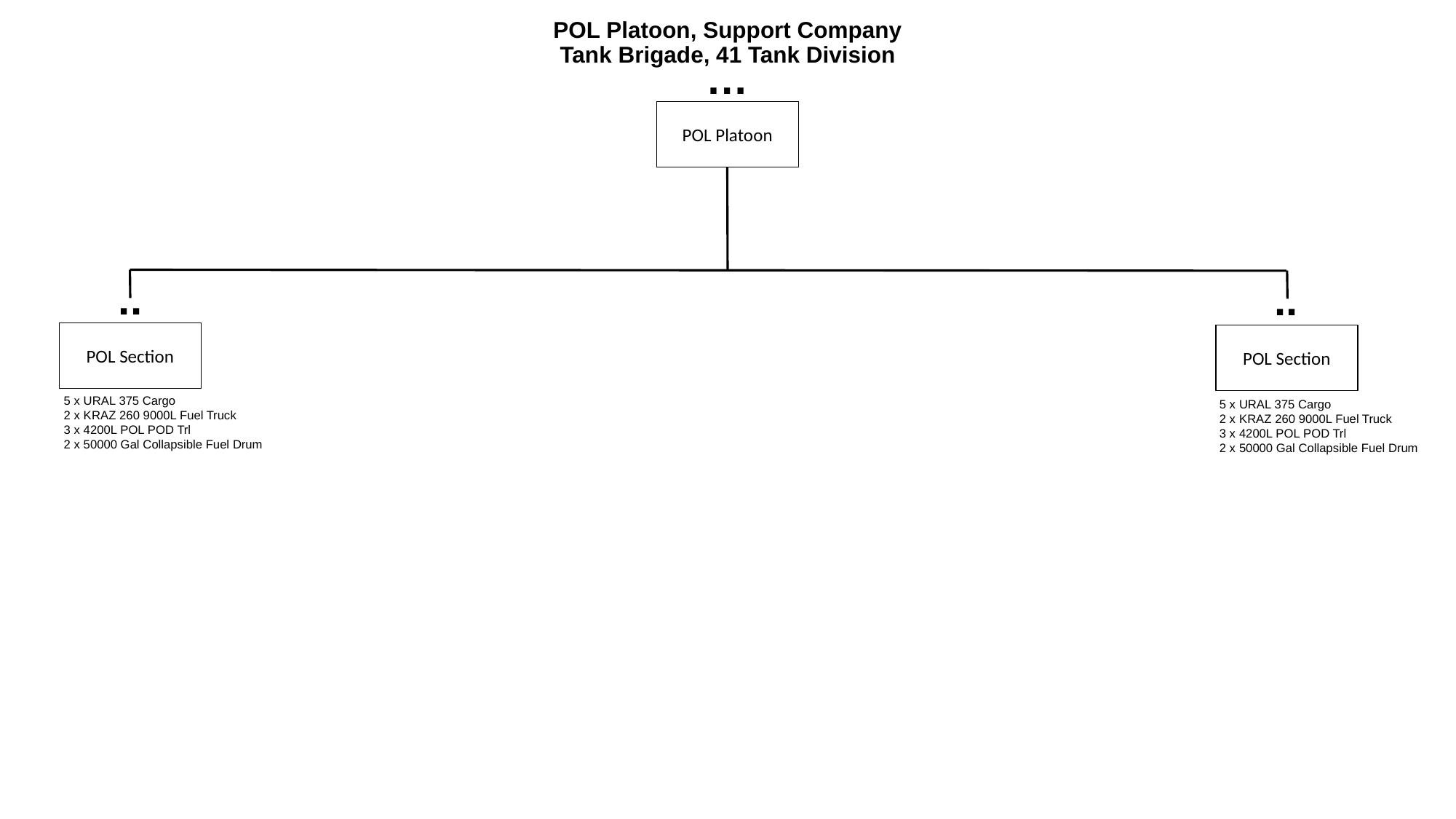

# POL Platoon, Support Company Tank Brigade, 41 Tank Division
…
POL Platoon
..
..
POL Section
POL Section
5 x URAL 375 Cargo
2 x KRAZ 260 9000L Fuel Truck
3 x 4200L POL POD Trl
2 x 50000 Gal Collapsible Fuel Drum
5 x URAL 375 Cargo
2 x KRAZ 260 9000L Fuel Truck
3 x 4200L POL POD Trl
2 x 50000 Gal Collapsible Fuel Drum